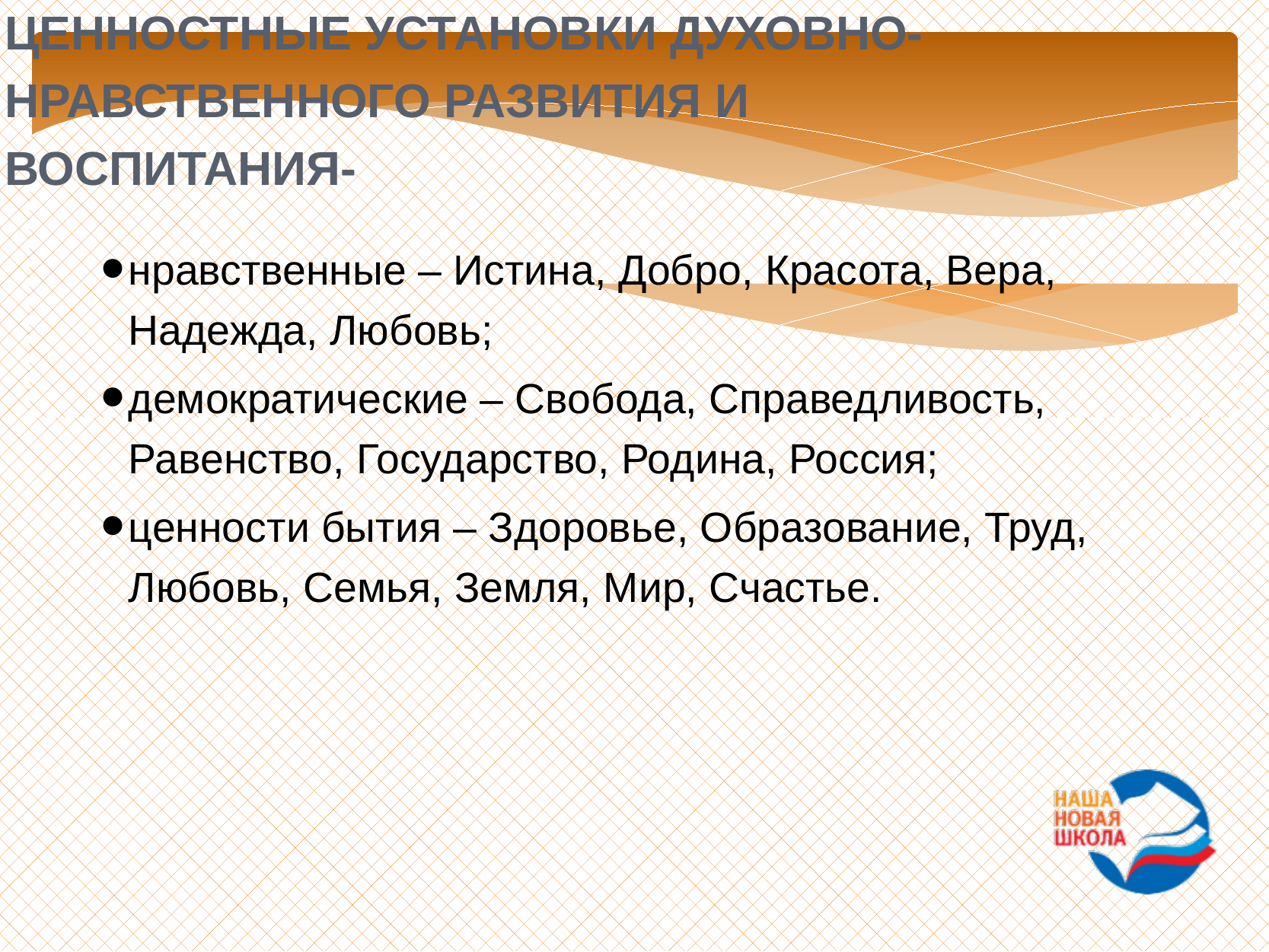

ЦЕННОСТНЫЕ УСТАНОВКИ ДУХОВНО-НРАВСТВЕННОГО РАЗВИТИЯ И ВОСПИТАНИЯ-
нравственные – Истина, Добро, Красота, Вера, Надежда, Любовь;
демократические – Свобода, Справедливость, Равенство, Государство, Родина, Россия;
ценности бытия – Здоровье, Образование, Труд, Любовь, Семья, Земля, Мир, Счастье.